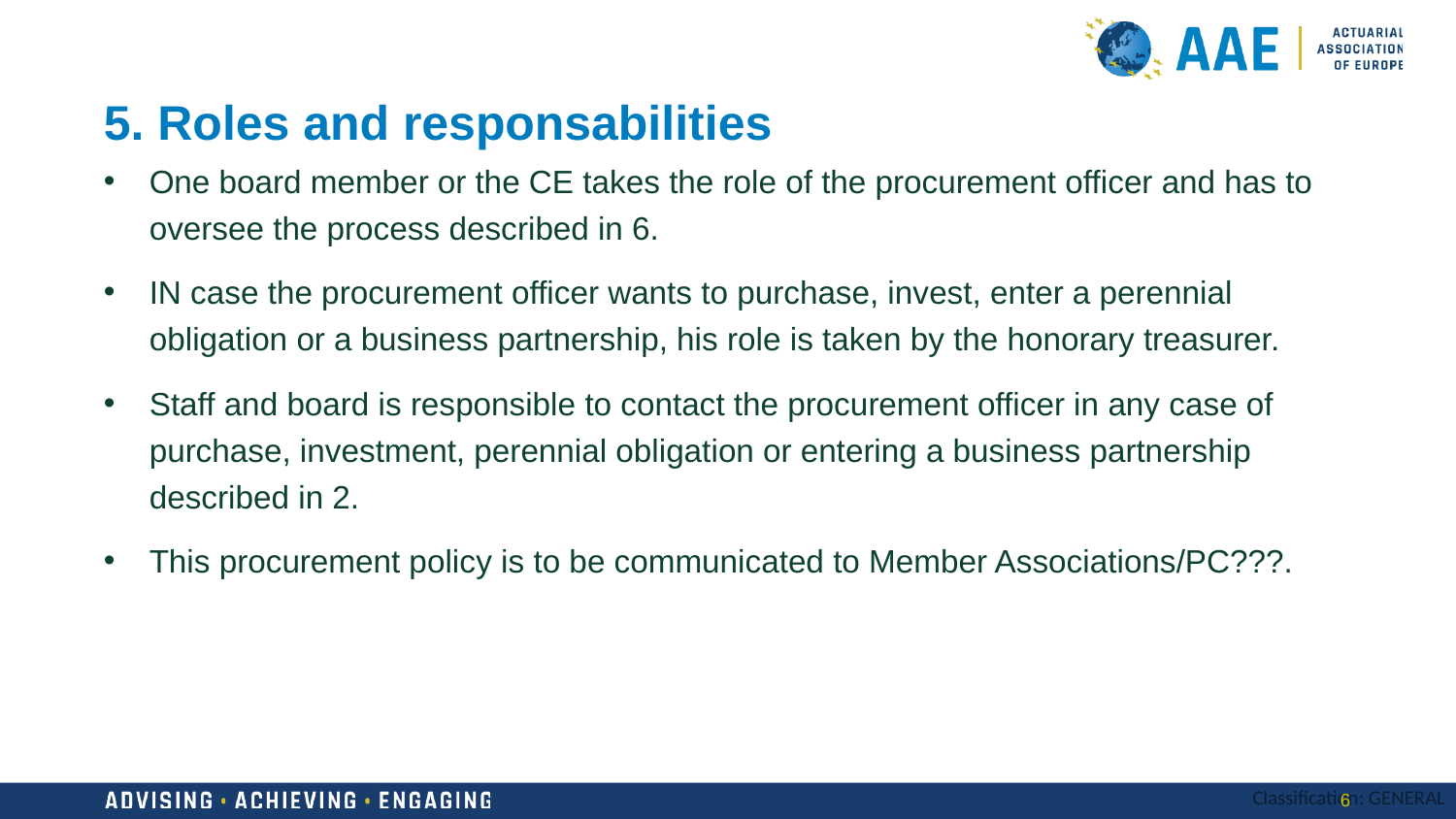

# 5. Roles and responsabilities
One board member or the CE takes the role of the procurement officer and has to oversee the process described in 6.
IN case the procurement officer wants to purchase, invest, enter a perennial obligation or a business partnership, his role is taken by the honorary treasurer.
Staff and board is responsible to contact the procurement officer in any case of purchase, investment, perennial obligation or entering a business partnership described in 2.
This procurement policy is to be communicated to Member Associations/PC???.
6